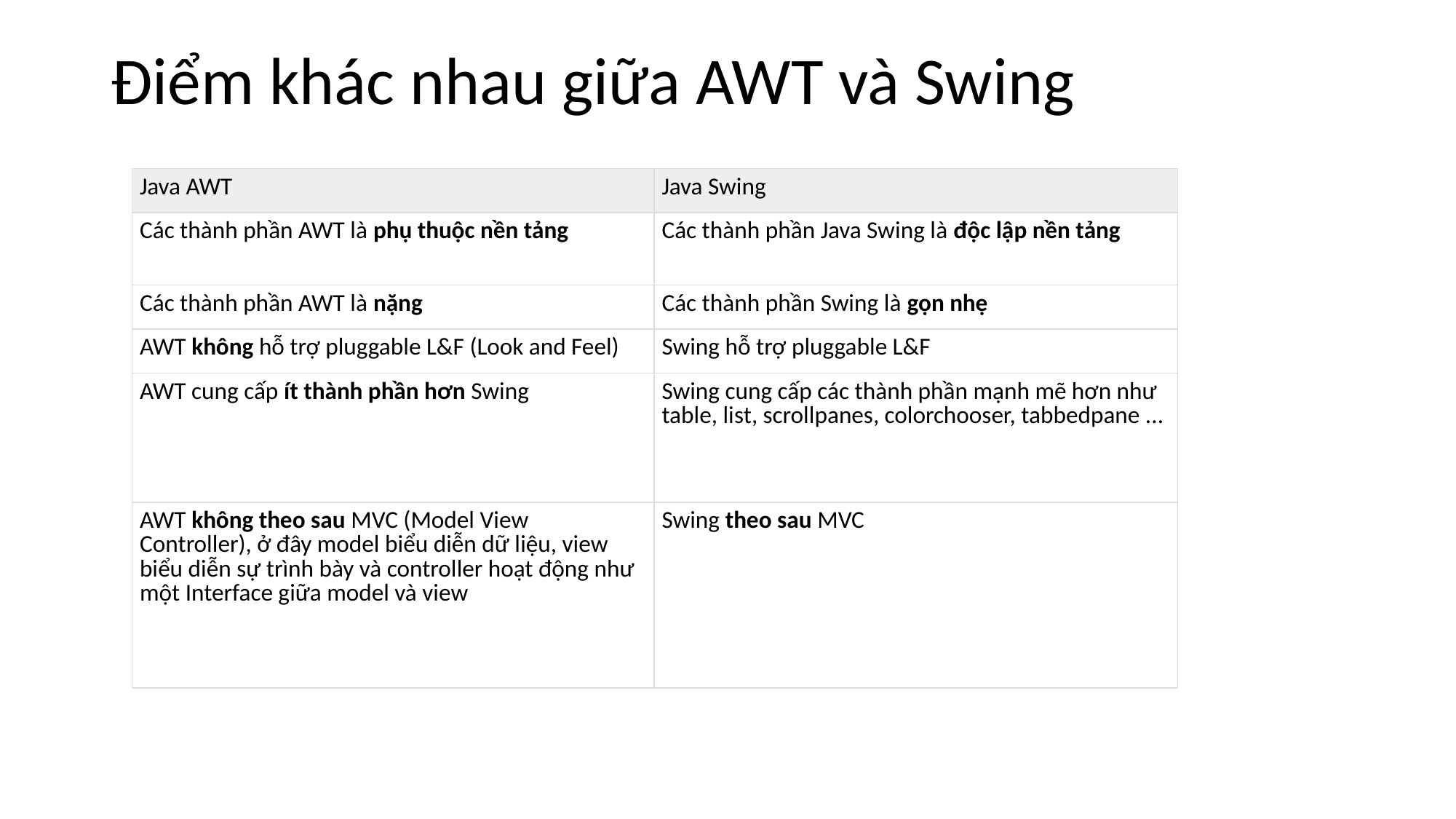

# Điểm khác nhau giữa AWT và Swing
| Java AWT | Java Swing |
| --- | --- |
| Các thành phần AWT là phụ thuộc nền tảng | Các thành phần Java Swing là độc lập nền tảng |
| Các thành phần AWT là nặng | Các thành phần Swing là gọn nhẹ |
| AWT không hỗ trợ pluggable L&F (Look and Feel) | Swing hỗ trợ pluggable L&F |
| AWT cung cấp ít thành phần hơn Swing | Swing cung cấp các thành phần mạnh mẽ hơn như table, list, scrollpanes, colorchooser, tabbedpane ... |
| AWT không theo sau MVC (Model View Controller), ở đây model biểu diễn dữ liệu, view biểu diễn sự trình bày và controller hoạt động như một Interface giữa model và view | Swing theo sau MVC |